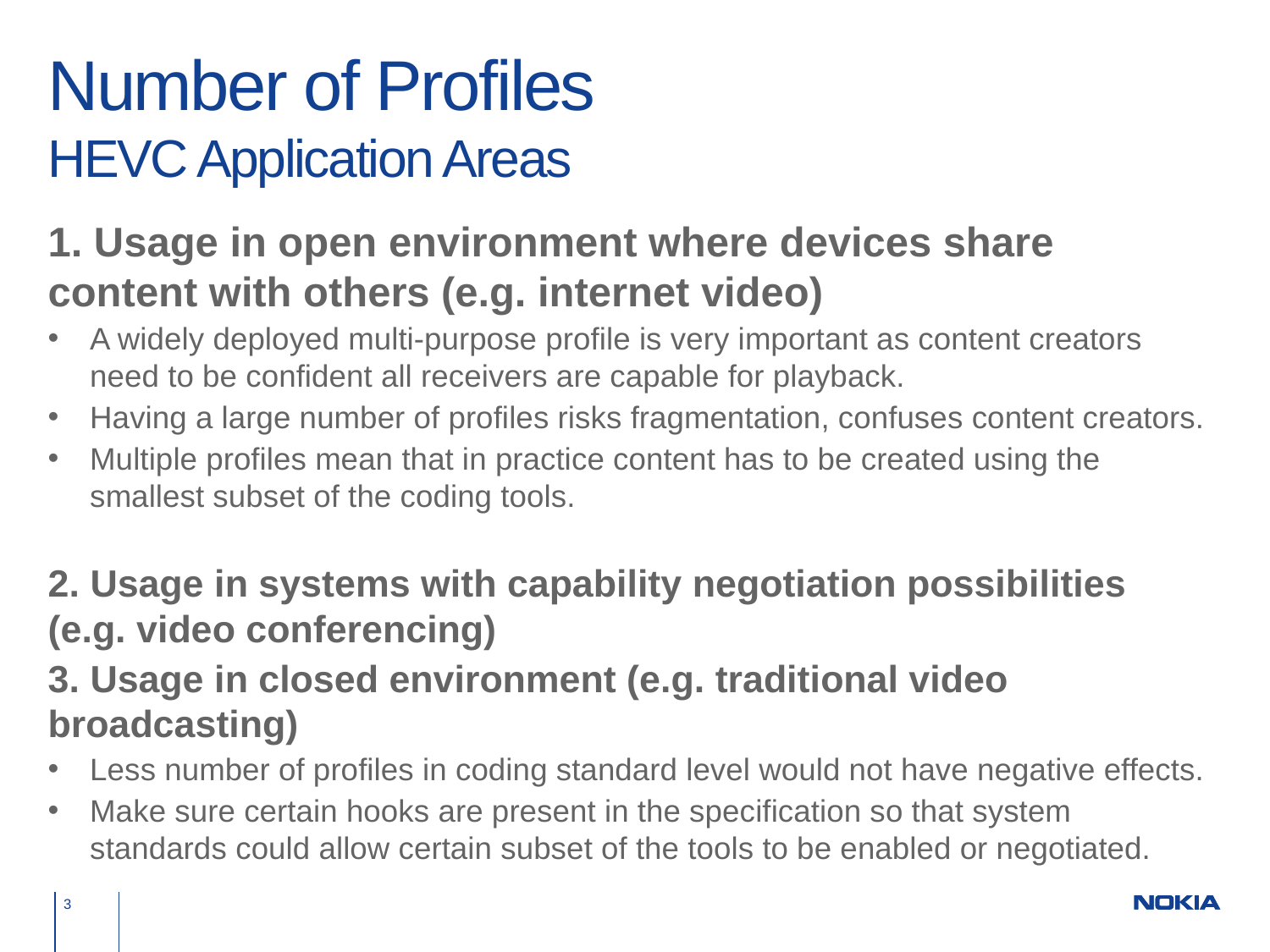

# Number of Profiles HEVC Application Areas
1. Usage in open environment where devices share content with others (e.g. internet video)
A widely deployed multi-purpose profile is very important as content creators need to be confident all receivers are capable for playback.
Having a large number of profiles risks fragmentation, confuses content creators.
Multiple profiles mean that in practice content has to be created using the smallest subset of the coding tools.

2. Usage in systems with capability negotiation possibilities (e.g. video conferencing)
3. Usage in closed environment (e.g. traditional video broadcasting)
Less number of profiles in coding standard level would not have negative effects.
Make sure certain hooks are present in the specification so that system standards could allow certain subset of the tools to be enabled or negotiated.

3